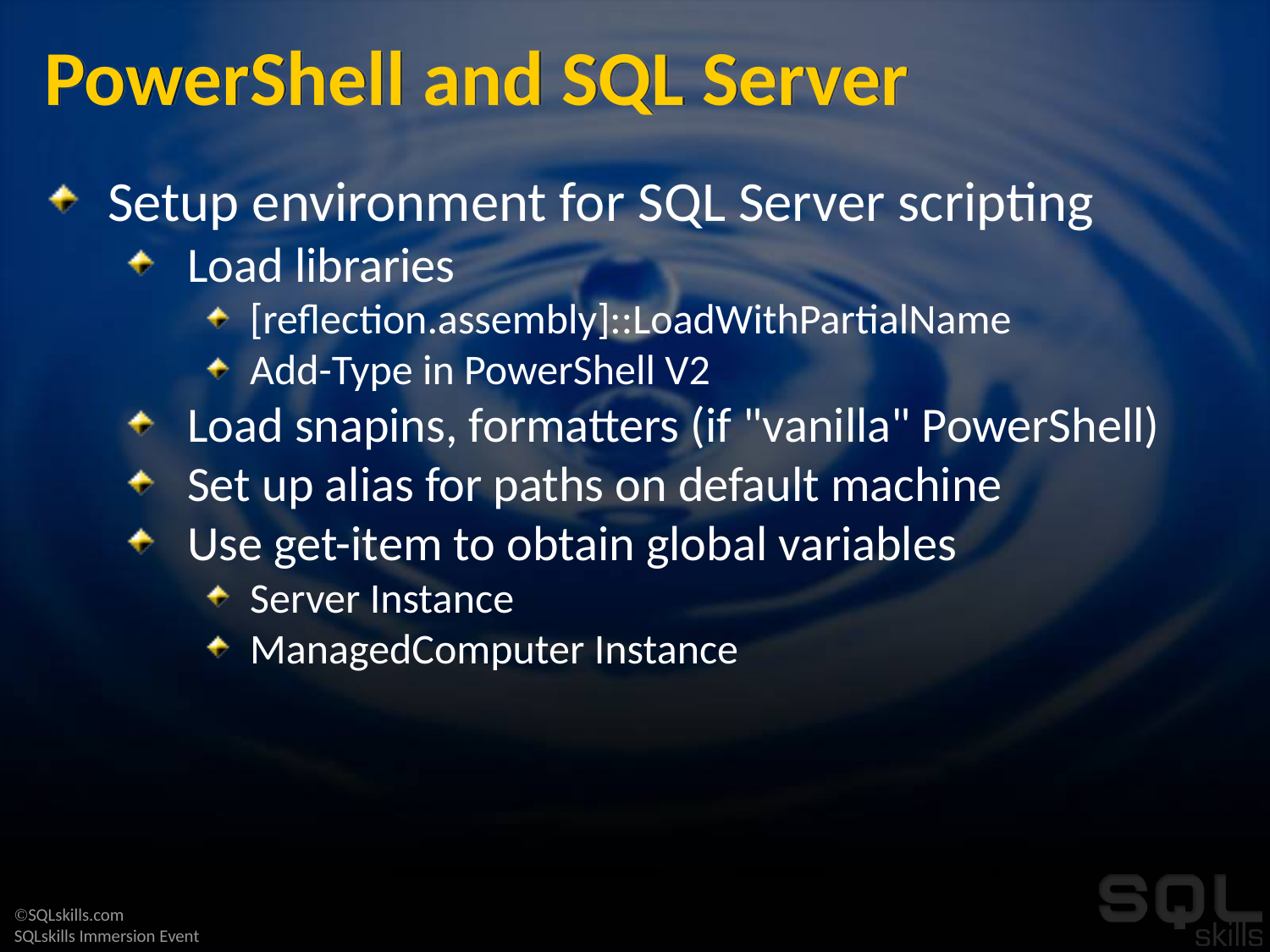

# PowerShell and SQL Server
Setup environment for SQL Server scripting
Load libraries
[reflection.assembly]::LoadWithPartialName
Add-Type in PowerShell V2
Load snapins, formatters (if "vanilla" PowerShell)
Set up alias for paths on default machine
Use get-item to obtain global variables
Server Instance
ManagedComputer Instance